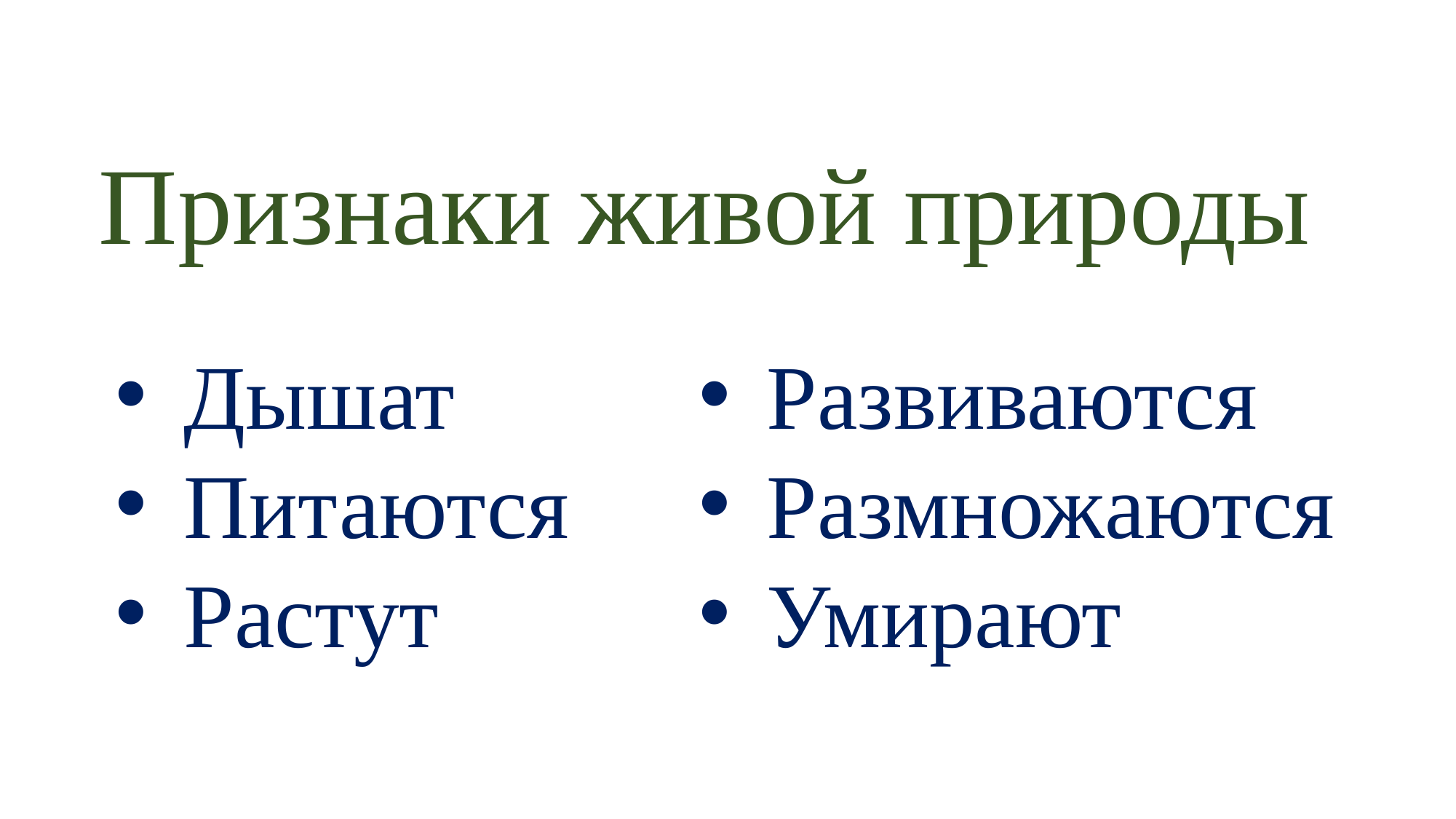

Признаки живой природы
Дышат
Питаются
Растут
Развиваются
Размножаются
Умирают